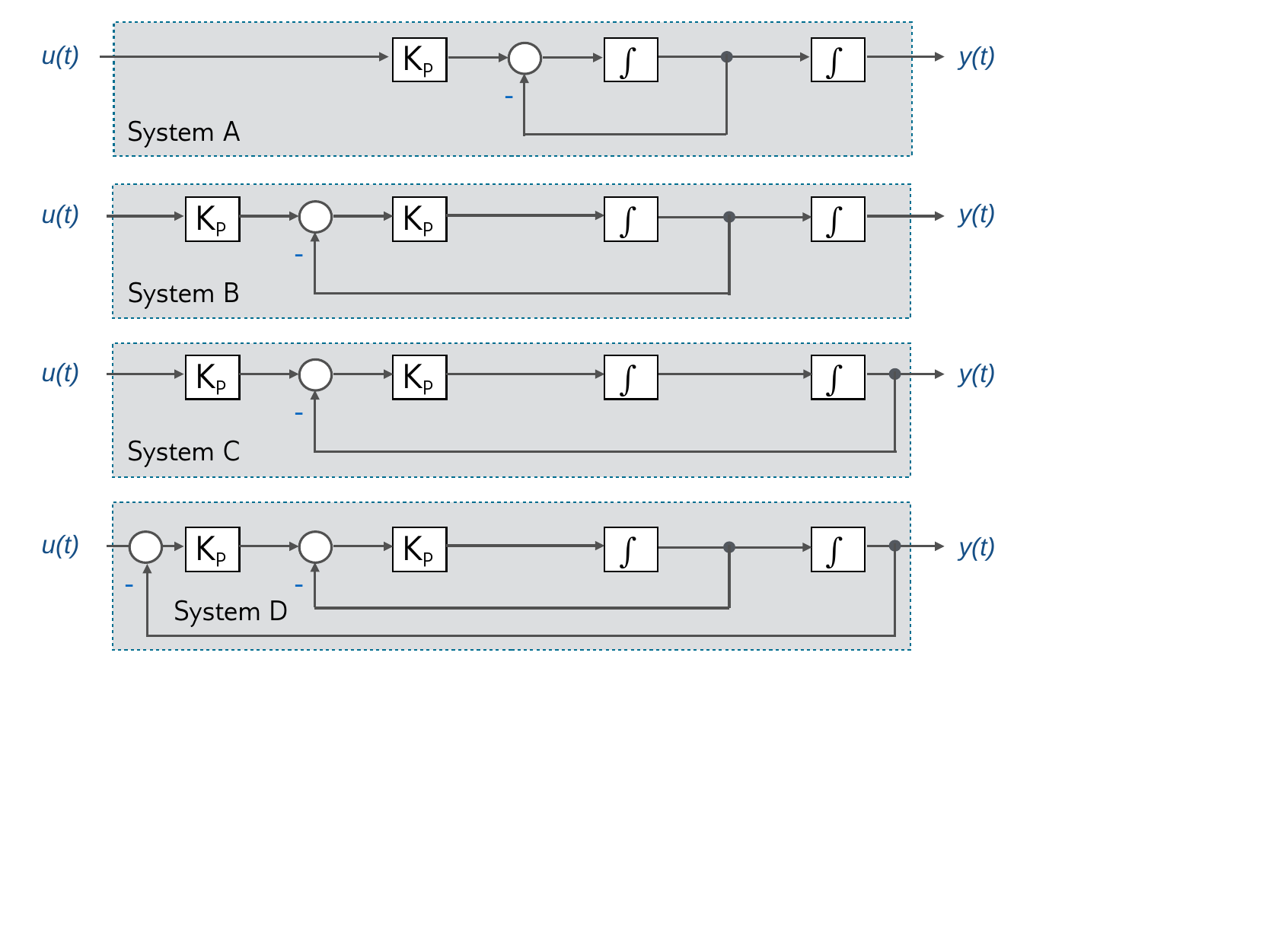

Kp

∫

∫

u(t)
y(t)

-

System A

Kp

Kp

∫

∫

y(t)
u(t)

-

System B

Kp

Kp

∫

∫

u(t)
y(t)

-

System C

Kp

Kp

∫

∫

u(t)
y(t)

-

-

System D